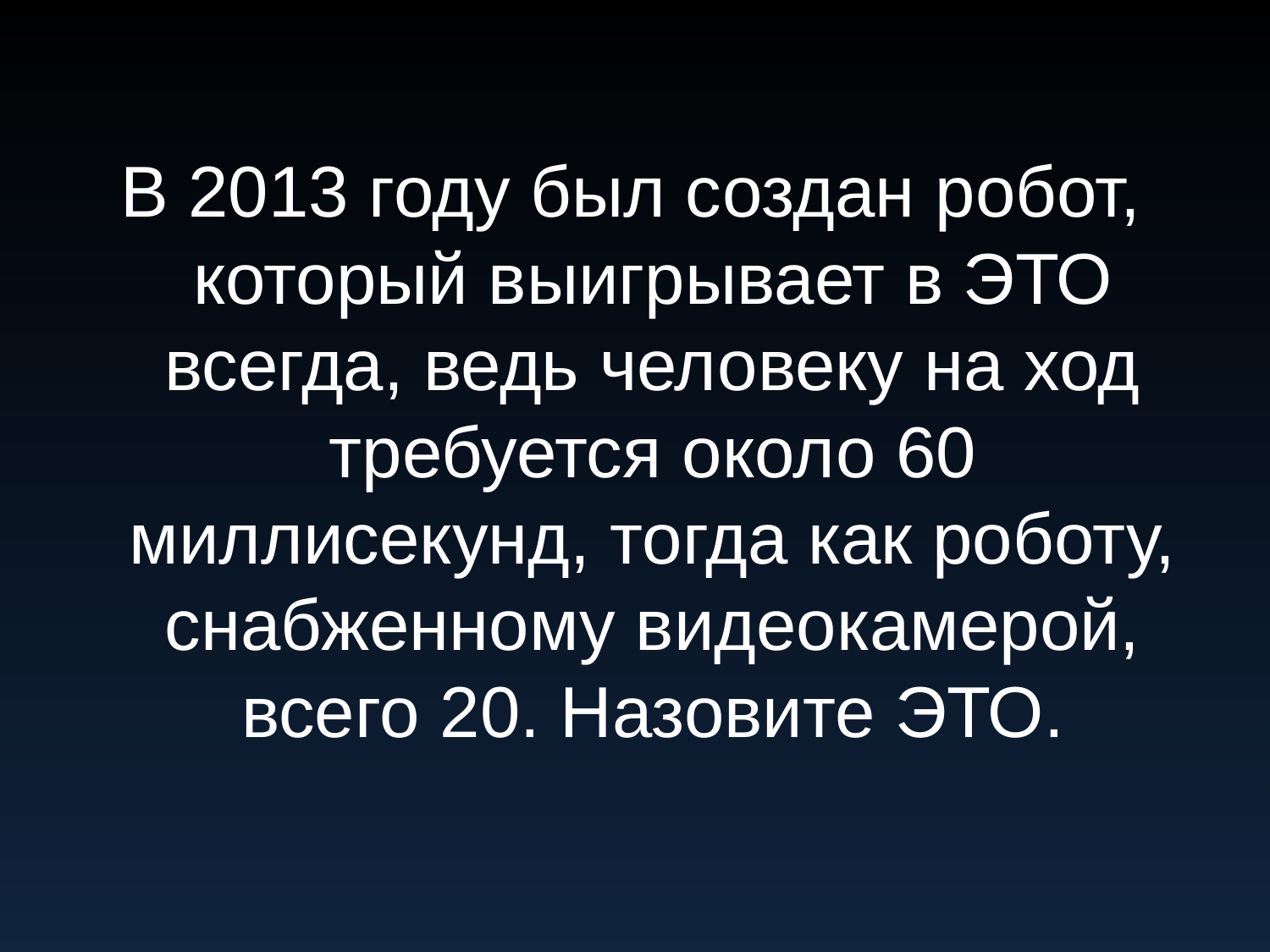

#
В 2013 году был создан робот, который выигрывает в ЭТО всегда, ведь человеку на ход требуется около 60 миллисекунд, тогда как роботу, снабженному видеокамерой, всего 20. Назовите ЭТО.